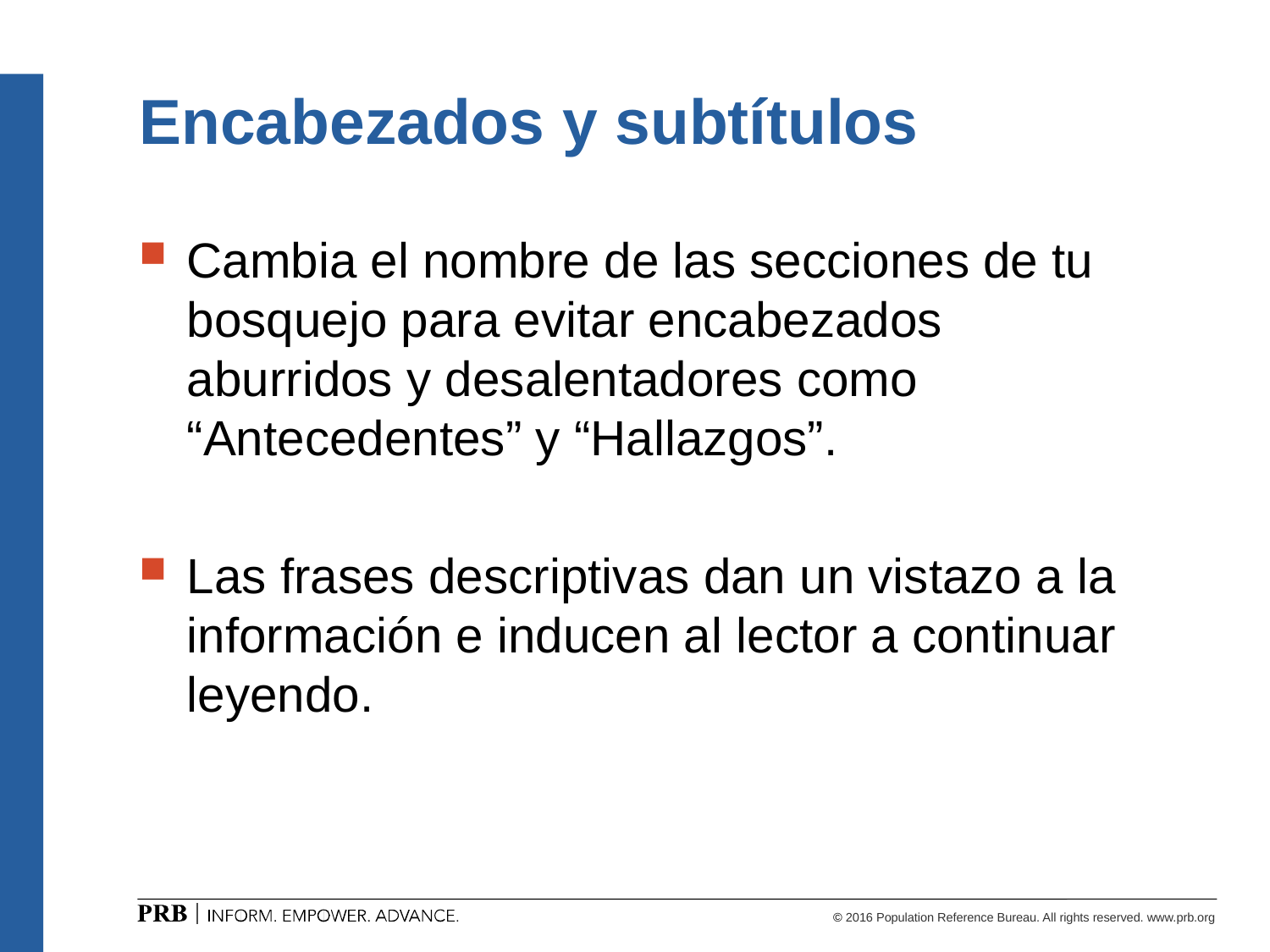

# Encabezados y subtítulos
Cambia el nombre de las secciones de tu bosquejo para evitar encabezados aburridos y desalentadores como “Antecedentes” y “Hallazgos”.

Las frases descriptivas dan un vistazo a la información e inducen al lector a continuar leyendo.